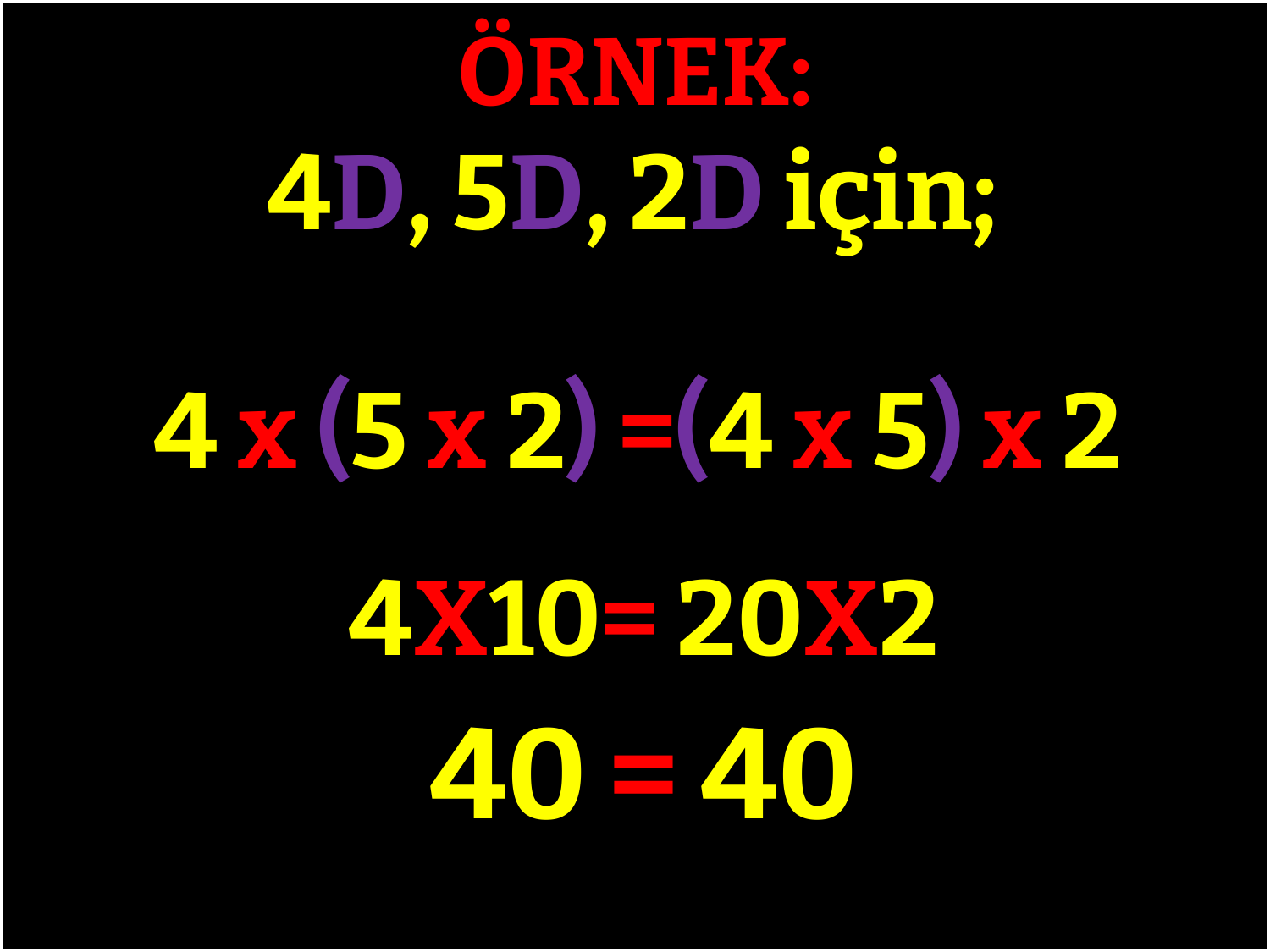

ÖRNEK:
4D, 5D, 2D için;
#
4 x (5 x 2) =(4 x 5) x 2
4X10= 20X2
40 = 40